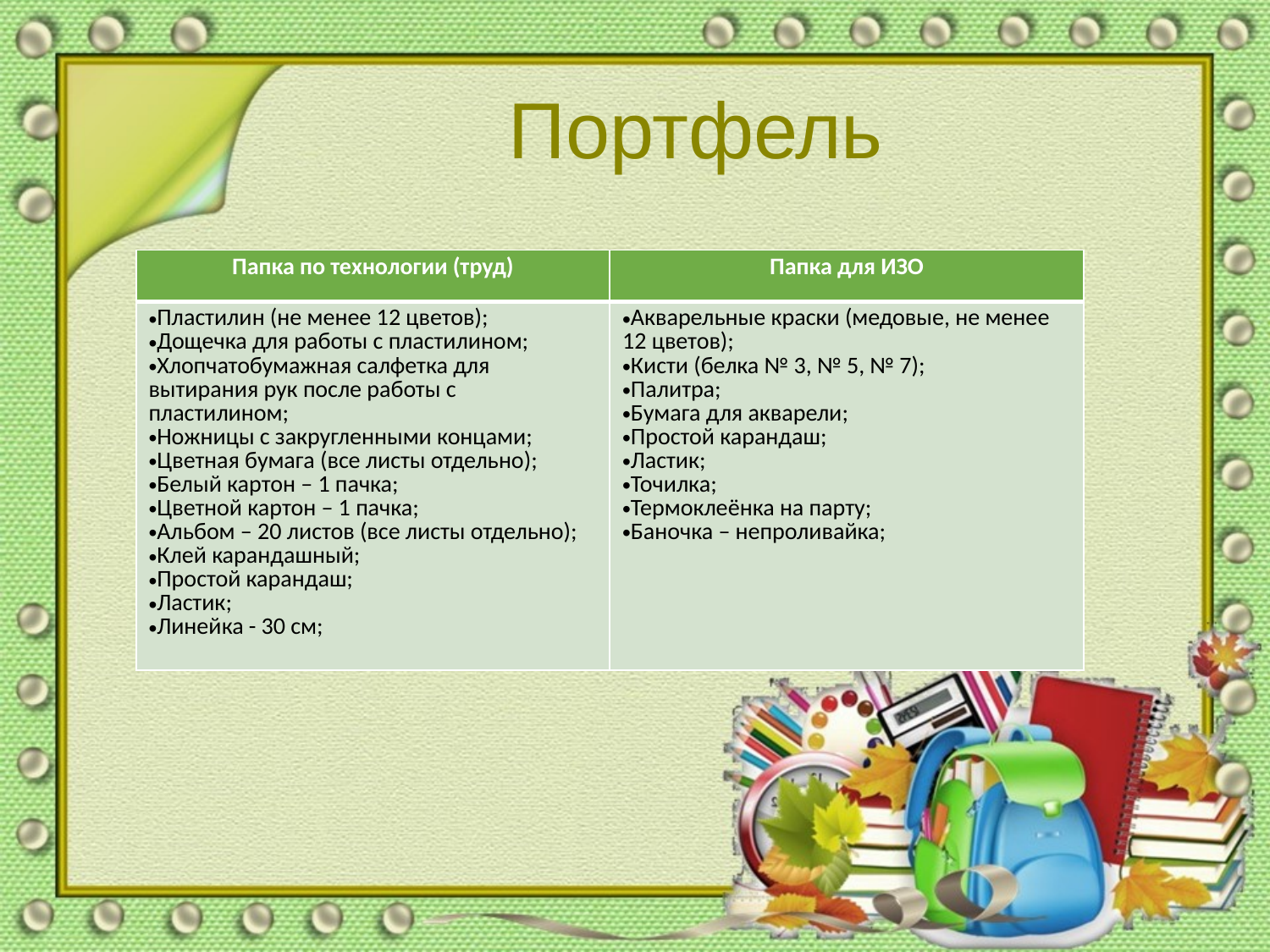

# Портфель
| Папка по технологии (труд) | Папка для ИЗО |
| --- | --- |
| Пластилин (не менее 12 цветов); Дощечка для работы с пластилином; Хлопчатобумажная салфетка для вытирания рук после работы с пластилином; Ножницы с закругленными концами; Цветная бумага (все листы отдельно); Белый картон – 1 пачка; Цветной картон – 1 пачка; Альбом – 20 листов (все листы отдельно); Клей карандашный; Простой карандаш; Ластик; Линейка - 30 см; | Акварельные краски (медовые, не менее 12 цветов); Кисти (белка № 3, № 5, № 7); Палитра; Бумага для акварели; Простой карандаш; Ластик; Точилка; Термоклеёнка на парту; Баночка – непроливайка; |